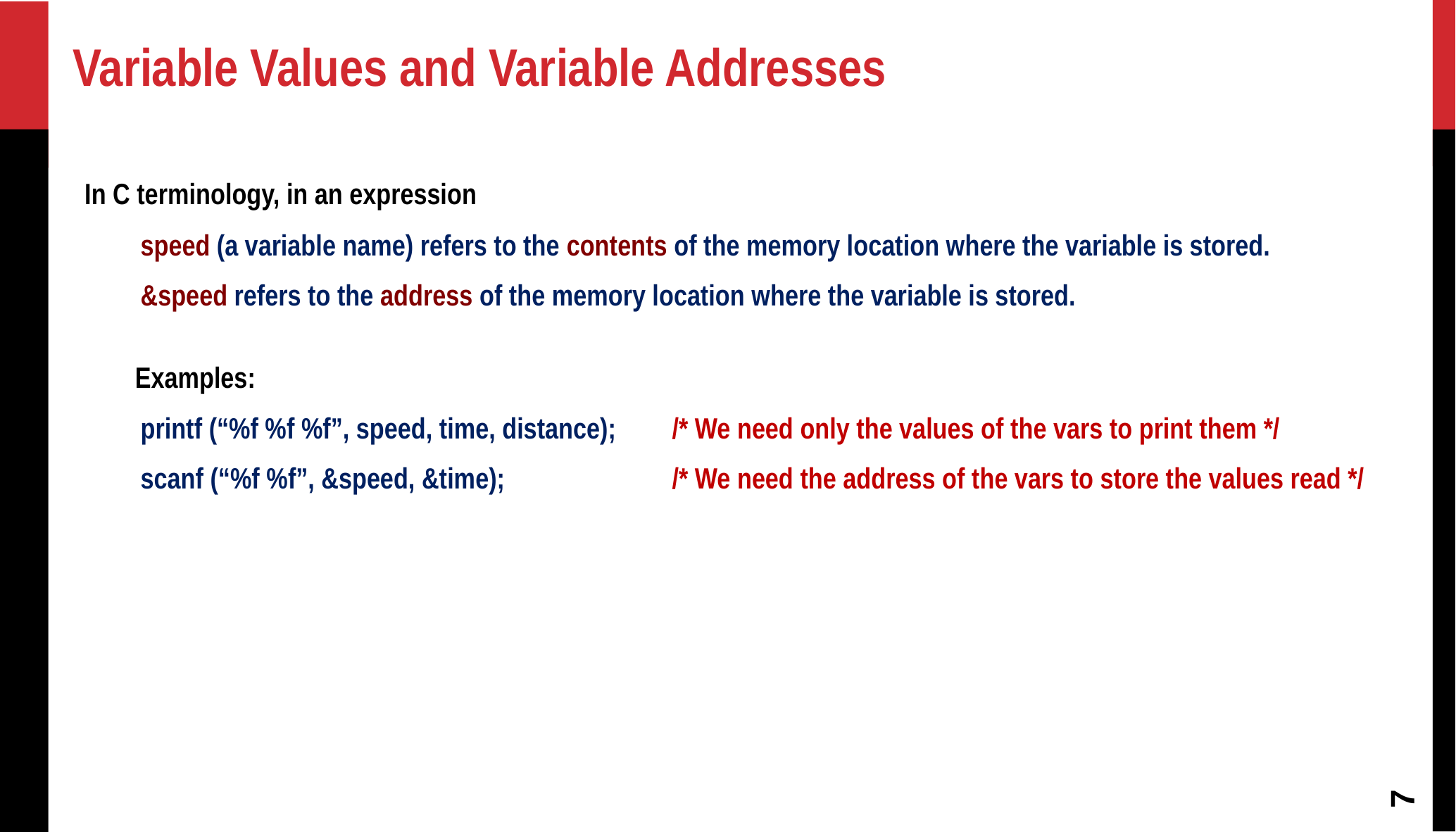

Variable Values and Variable Addresses
In C terminology, in an expression
   speed (a variable name) refers to the contents of the memory location where the variable is stored.
   &speed refers to the address of the memory location where the variable is stored.

Examples:
   printf (“%f %f %f”, speed, time, distance);  	/* We need only the values of the vars to print them */
   scanf (“%f %f”, &speed, &time);		/* We need the address of the vars to store the values read */
7